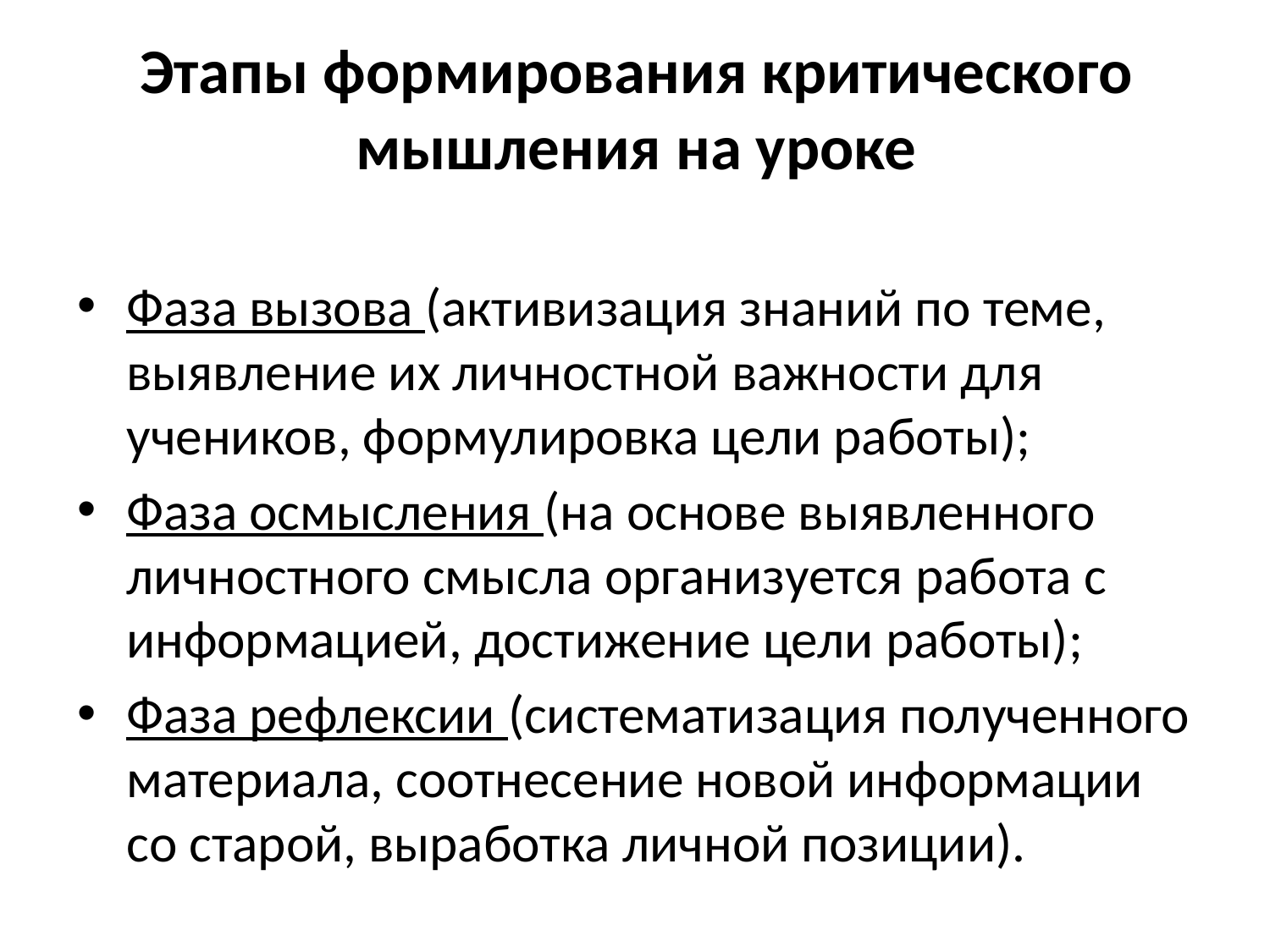

# Этапы формирования критического мышления на уроке
Фаза вызова (активизация знаний по теме, выявление их личностной важности для учеников, формулировка цели работы);
Фаза осмысления (на основе выявленного личностного смысла организуется работа с информацией, достижение цели работы);
Фаза рефлексии (систематизация полученного материала, соотнесение новой информации со старой, выработка личной позиции).